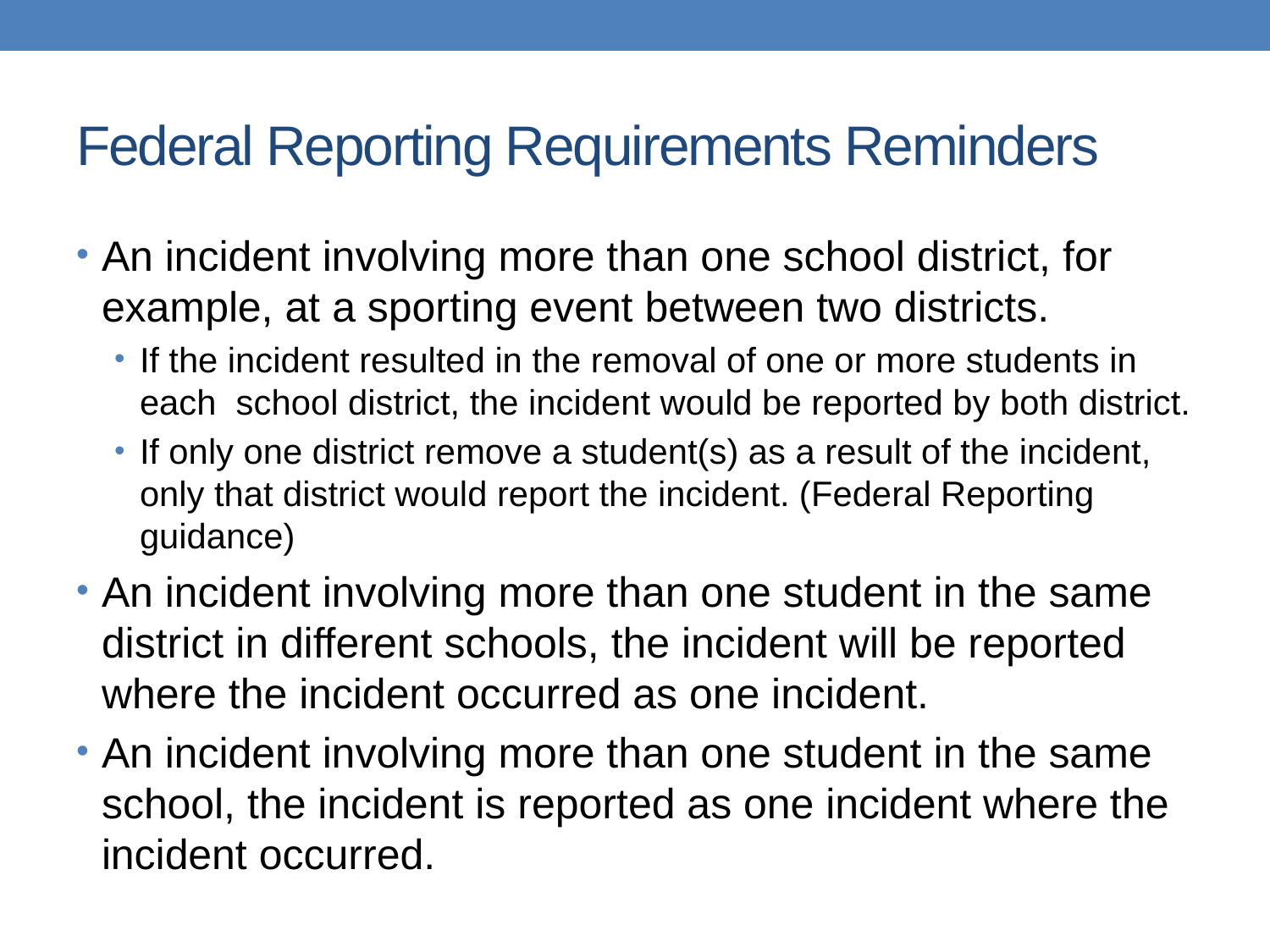

# Federal Reporting Requirements Reminders
An incident involving more than one school district, for example, at a sporting event between two districts.
If the incident resulted in the removal of one or more students in each  school district, the incident would be reported by both district.
If only one district remove a student(s) as a result of the incident, only that district would report the incident. (Federal Reporting guidance)
An incident involving more than one student in the same district in different schools, the incident will be reported where the incident occurred as one incident.
An incident involving more than one student in the same school, the incident is reported as one incident where the incident occurred.